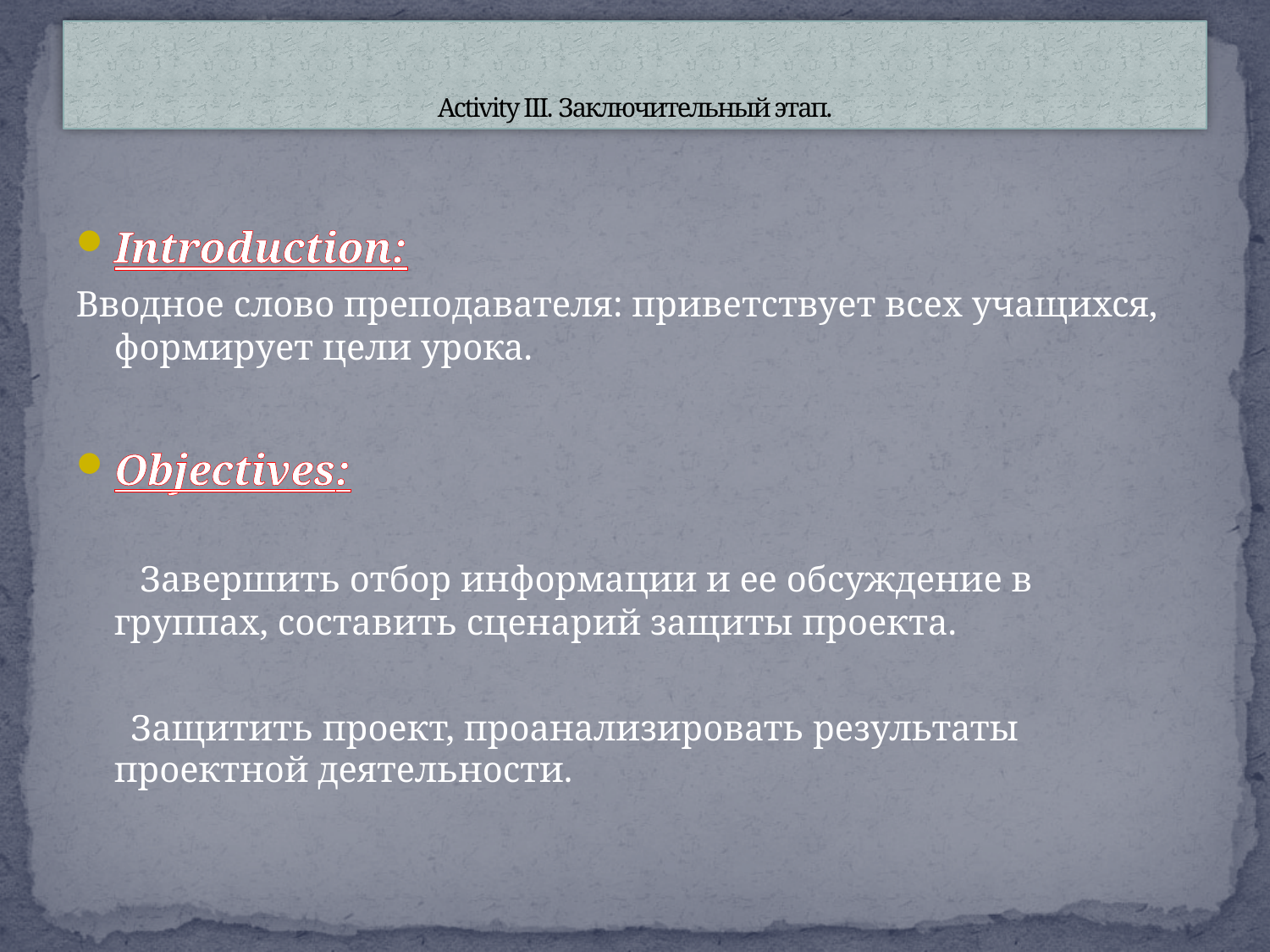

# Activity III. Заключительный этап.

Introduction:
Вводное слово преподавателя: приветствует всех учащихся, формирует цели урока.

Objectives:

       Завершить отбор информации и ее обсуждение в группах, составить сценарий защиты проекта.

      Защитить проект, проанализировать результаты проектной деятельности.